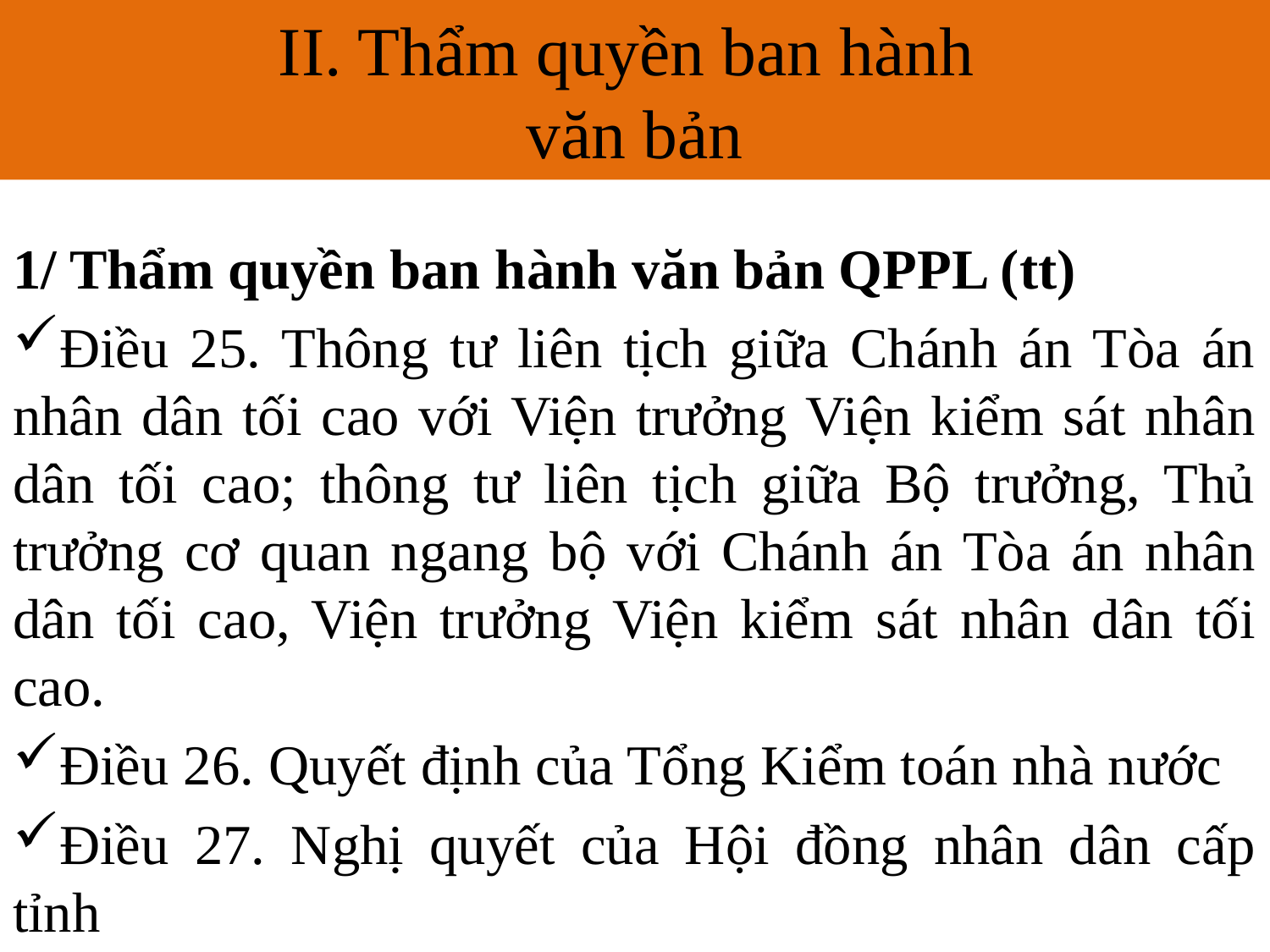

II. Thẩm quyền ban hành
văn bản
# II. Thẩm quyền ban hành văn bản
1/ Thẩm quyền ban hành văn bản QPPL (tt)
Điều 25. Thông tư liên tịch giữa Chánh án Tòa án nhân dân tối cao với Viện trưởng Viện kiểm sát nhân dân tối cao; thông tư liên tịch giữa Bộ trưởng, Thủ trưởng cơ quan ngang bộ với Chánh án Tòa án nhân dân tối cao, Viện trưởng Viện kiểm sát nhân dân tối cao.
Điều 26. Quyết định của Tổng Kiểm toán nhà nước
Điều 27. Nghị quyết của Hội đồng nhân dân cấp tỉnh